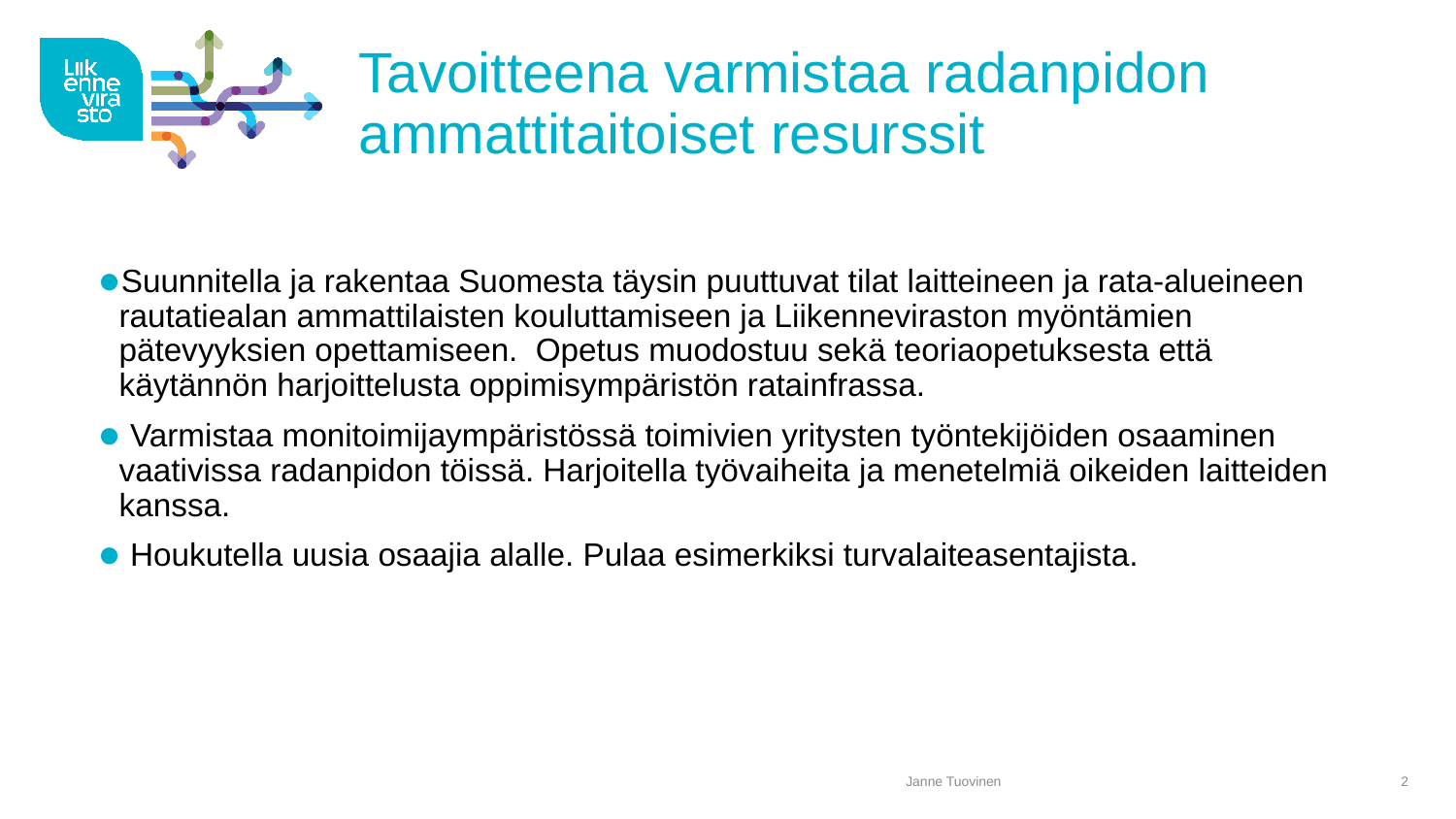

# Tavoitteena varmistaa radanpidon ammattitaitoiset resurssit

Suunnitella ja rakentaa Suomesta täysin puuttuvat tilat laitteineen ja rata-alueineen rautatiealan ammattilaisten kouluttamiseen ja Liikenneviraston myöntämien pätevyyksien opettamiseen.  Opetus muodostuu sekä teoriaopetuksesta että käytännön harjoittelusta oppimisympäristön ratainfrassa.
 Varmistaa monitoimijaympäristössä toimivien yritysten työntekijöiden osaaminen vaativissa radanpidon töissä. Harjoitella työvaiheita ja menetelmiä oikeiden laitteiden kanssa.
 Houkutella uusia osaajia alalle. Pulaa esimerkiksi turvalaiteasentajista.

Janne Tuovinen
2